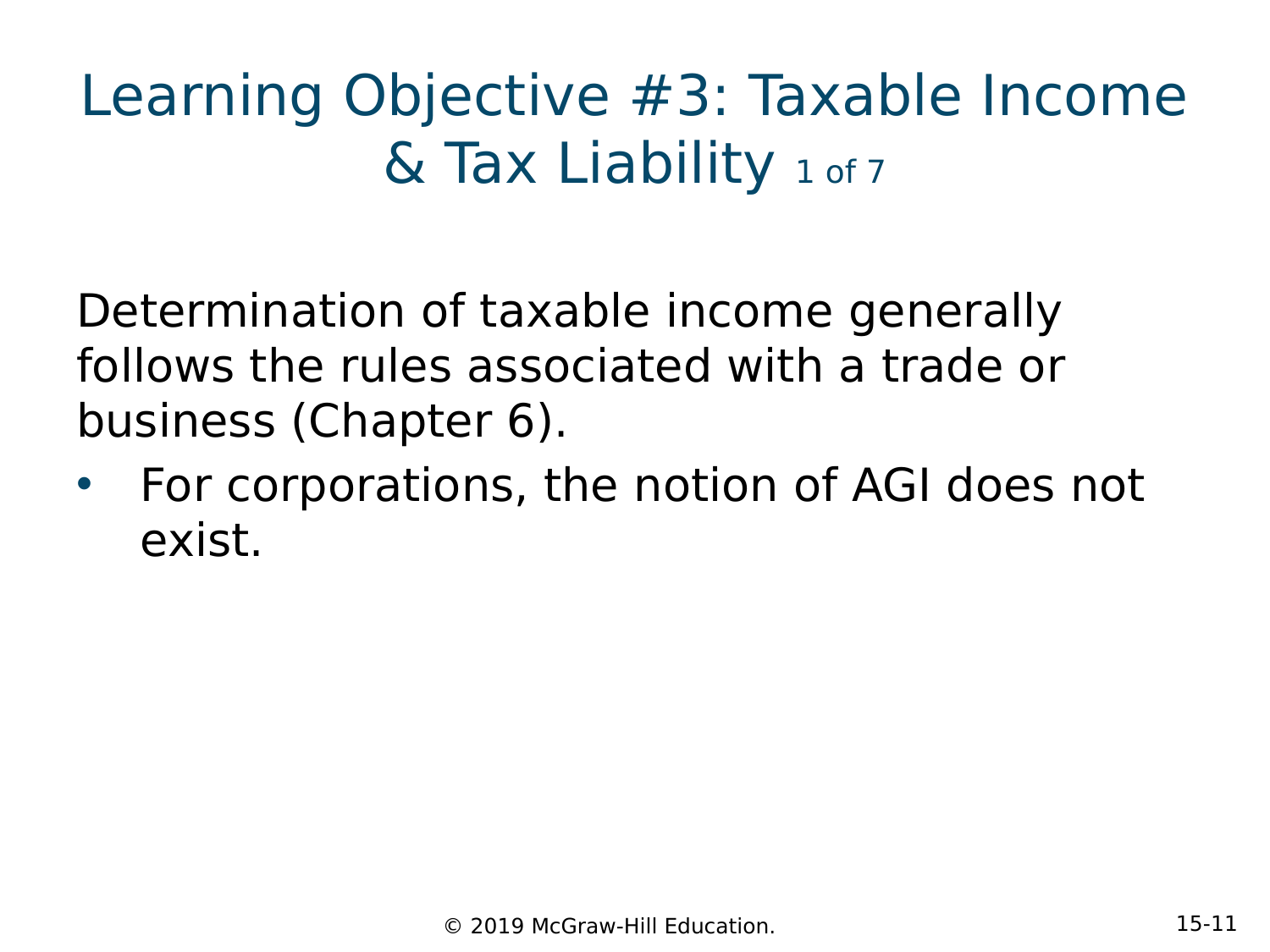

# Learning Objective #3: Taxable Income & Tax Liability 1 of 7
Determination of taxable income generally follows the rules associated with a trade or business (Chapter 6).
For corporations, the notion of AGI does not exist.